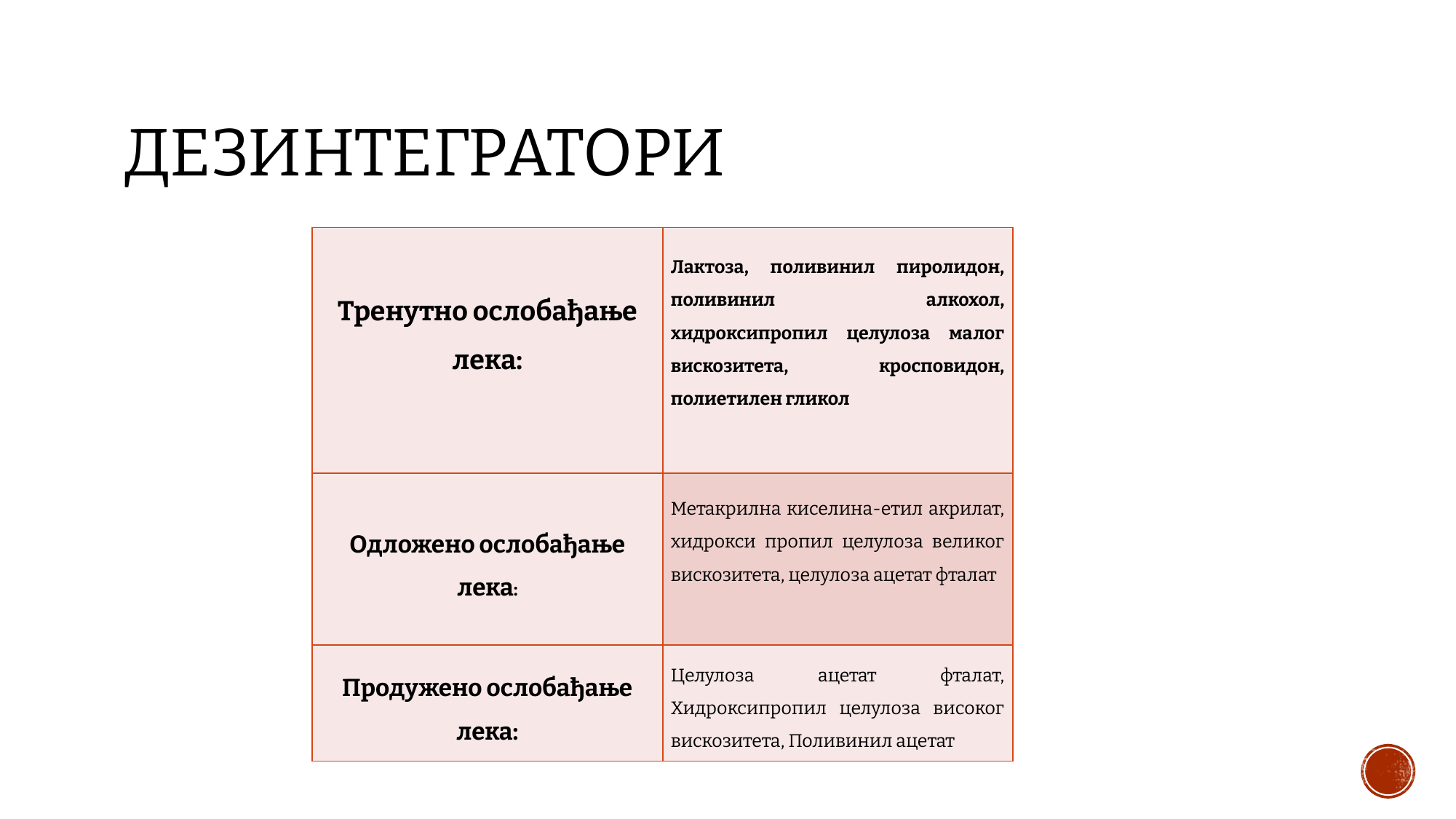

# Дезинтегратори
| Тренутно ослобађање лека: | Лактоза, поливинил пиролидон, поливинил алкохол, хидроксипропил целулоза малог вискозитета, кросповидон, полиетилен гликол |
| --- | --- |
| Одложено ослобађање лека: | Метакрилна киселина-етил акрилат, хидрокси пропил целулоза великог вискозитета, целулоза ацетат фталат |
| Продужено ослобађање лека: | Целулоза ацетат фталат, Хидроксипропил целулоза високог вискозитета, Поливинил ацетат |